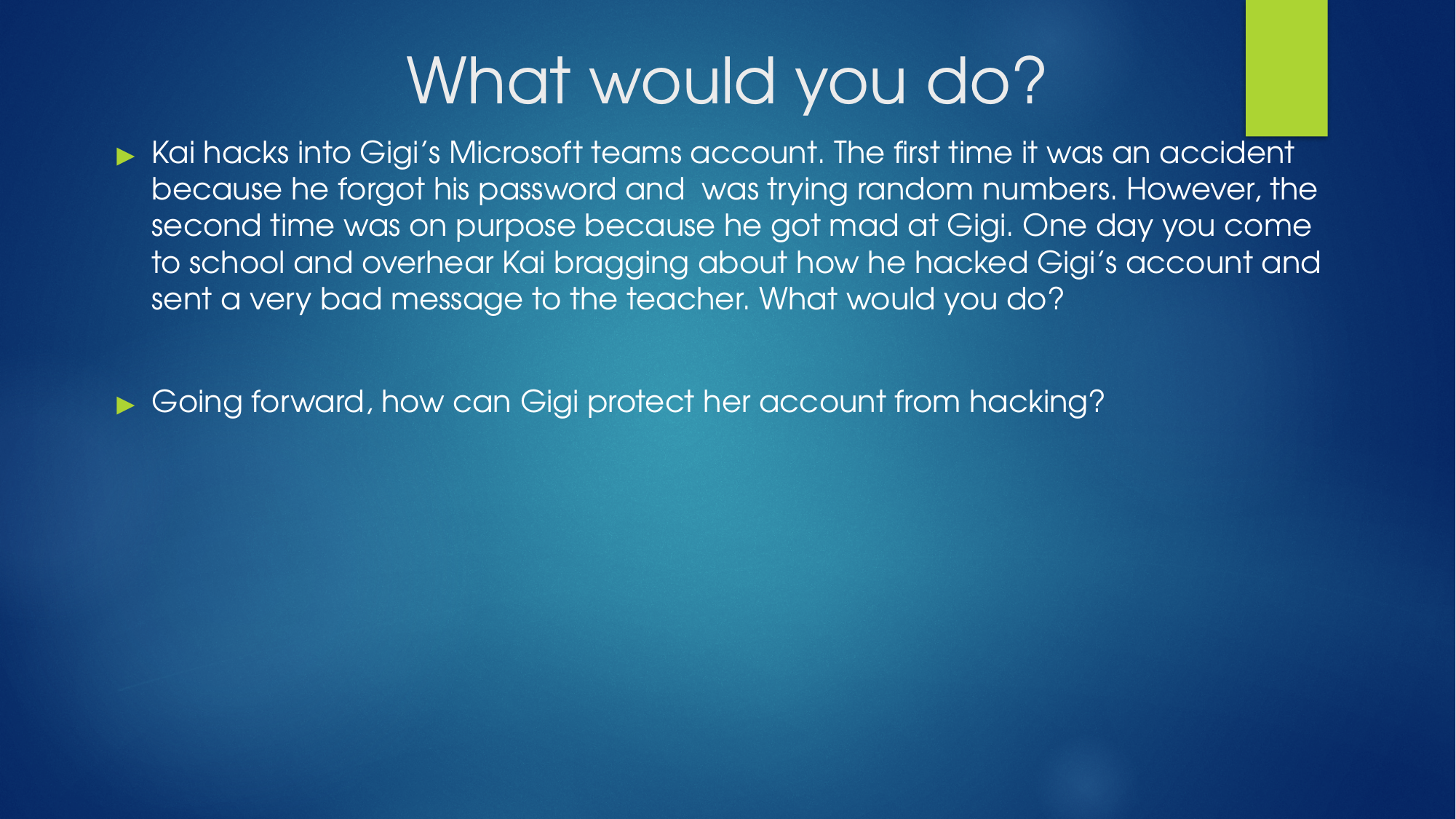

# What would you do?
Kai hacks into Gigi’s Microsoft teams account. The first time it was an accident because he forgot his password and  was trying random numbers. However, the second time was on purpose because he got mad at Gigi. One day you come to school and overhear Kai bragging about how he hacked Gigi’s account and sent a very bad message to the teacher. What would you do?

Going forward, how can Gigi protect her account from hacking?